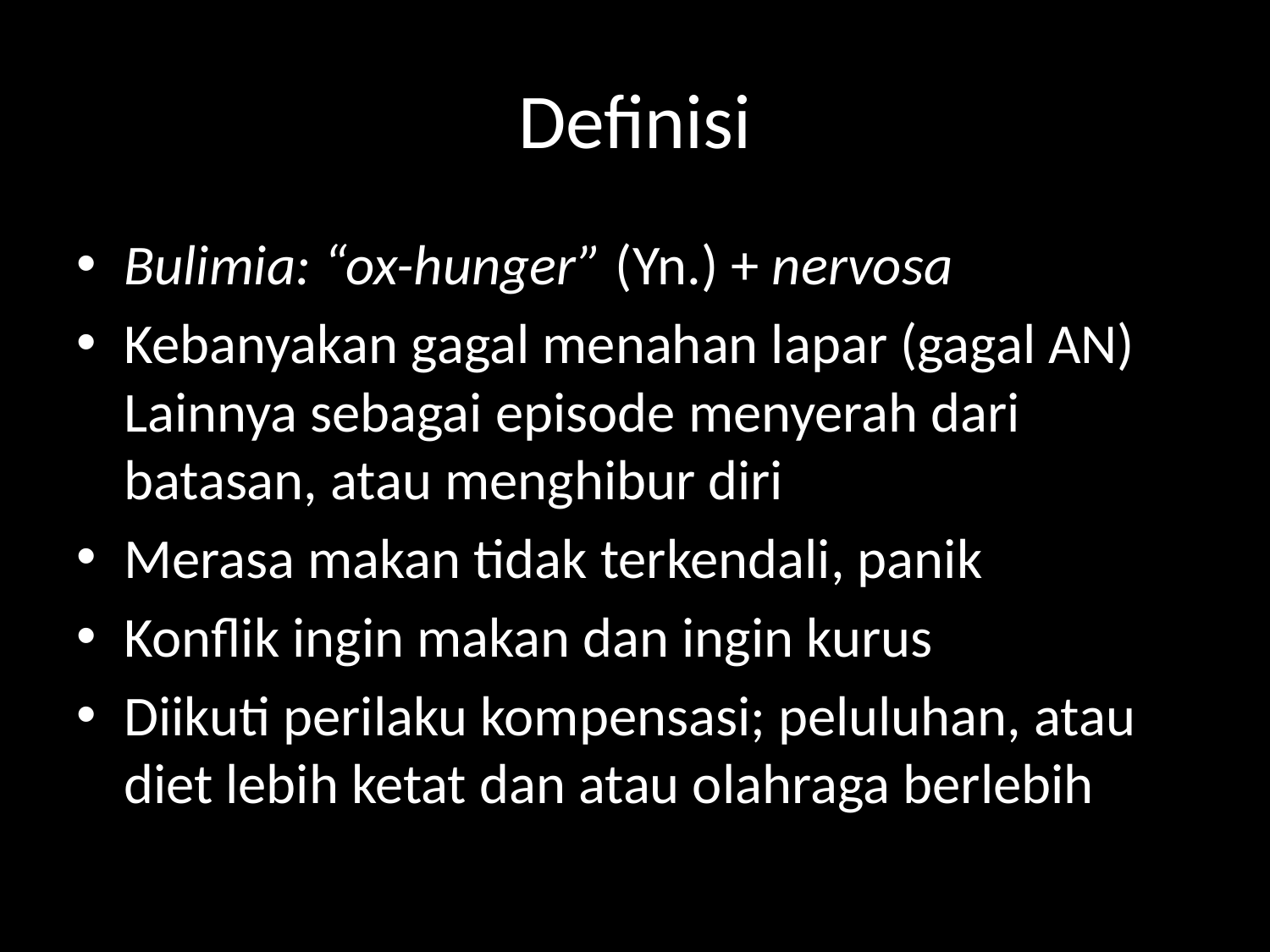

# Definisi
Bulimia: “ox-hunger” (Yn.) + nervosa
Kebanyakan gagal menahan lapar (gagal AN)
Lainnya sebagai episode menyerah dari batasan, atau menghibur diri
Merasa makan tidak terkendali, panik
Konflik ingin makan dan ingin kurus
Diikuti perilaku kompensasi; peluluhan, atau diet lebih ketat dan atau olahraga berlebih